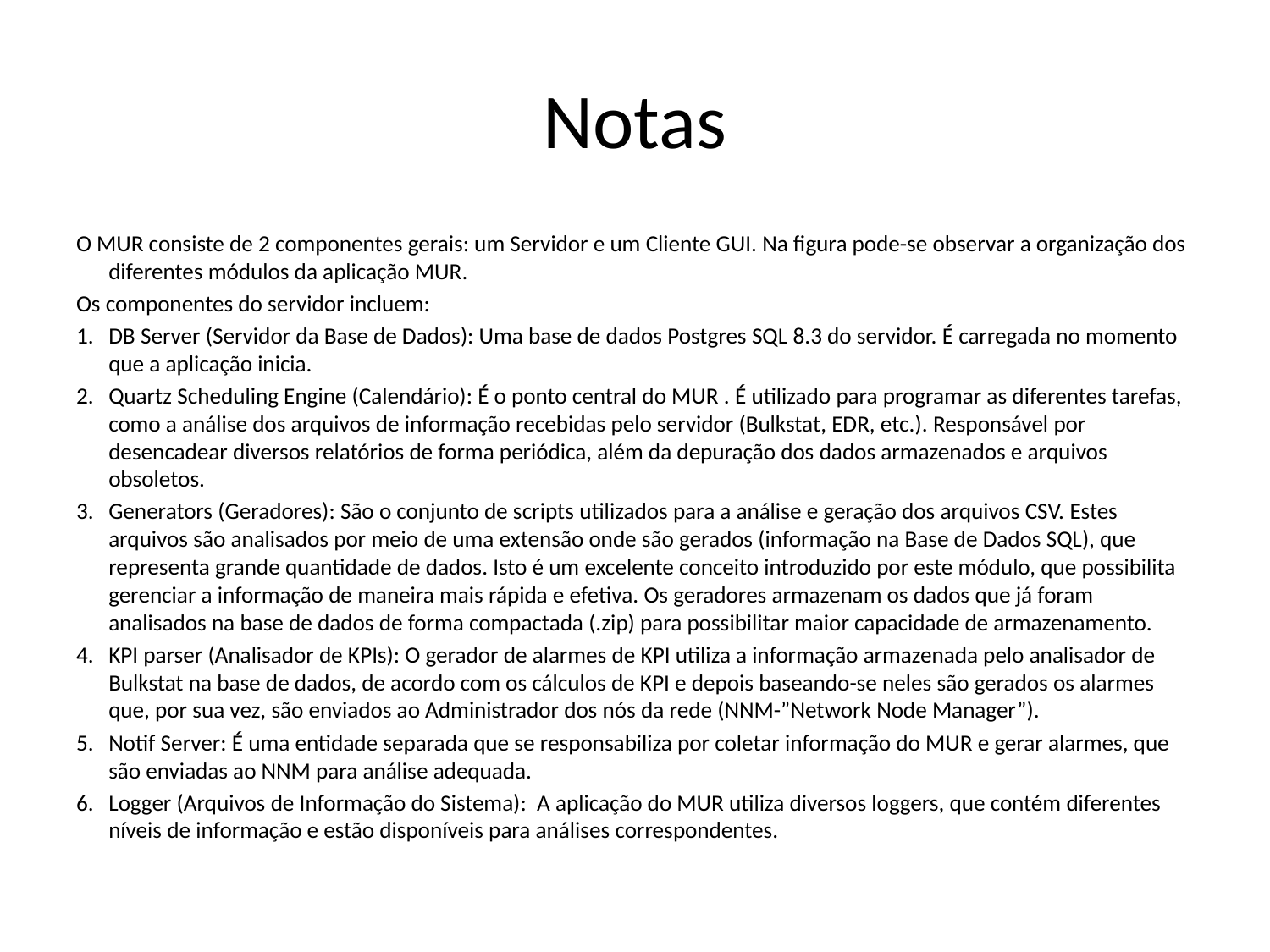

# Notas
O MUR consiste de 2 componentes gerais: um Servidor e um Cliente GUI. Na figura pode-se observar a organização dos diferentes módulos da aplicação MUR.
Os componentes do servidor incluem:
DB Server (Servidor da Base de Dados): Uma base de dados Postgres SQL 8.3 do servidor. É carregada no momento que a aplicação inicia.
Quartz Scheduling Engine (Calendário): É o ponto central do MUR . É utilizado para programar as diferentes tarefas, como a análise dos arquivos de informação recebidas pelo servidor (Bulkstat, EDR, etc.). Responsável por desencadear diversos relatórios de forma periódica, além da depuração dos dados armazenados e arquivos obsoletos.
Generators (Geradores): São o conjunto de scripts utilizados para a análise e geração dos arquivos CSV. Estes arquivos são analisados por meio de uma extensão onde são gerados (informação na Base de Dados SQL), que representa grande quantidade de dados. Isto é um excelente conceito introduzido por este módulo, que possibilita gerenciar a informação de maneira mais rápida e efetiva. Os geradores armazenam os dados que já foram analisados na base de dados de forma compactada (.zip) para possibilitar maior capacidade de armazenamento.
KPI parser (Analisador de KPIs): O gerador de alarmes de KPI utiliza a informação armazenada pelo analisador de Bulkstat na base de dados, de acordo com os cálculos de KPI e depois baseando-se neles são gerados os alarmes que, por sua vez, são enviados ao Administrador dos nós da rede (NNM-”Network Node Manager”).
Notif Server: É uma entidade separada que se responsabiliza por coletar informação do MUR e gerar alarmes, que são enviadas ao NNM para análise adequada.
Logger (Arquivos de Informação do Sistema):  A aplicação do MUR utiliza diversos loggers, que contém diferentes níveis de informação e estão disponíveis para análises correspondentes.